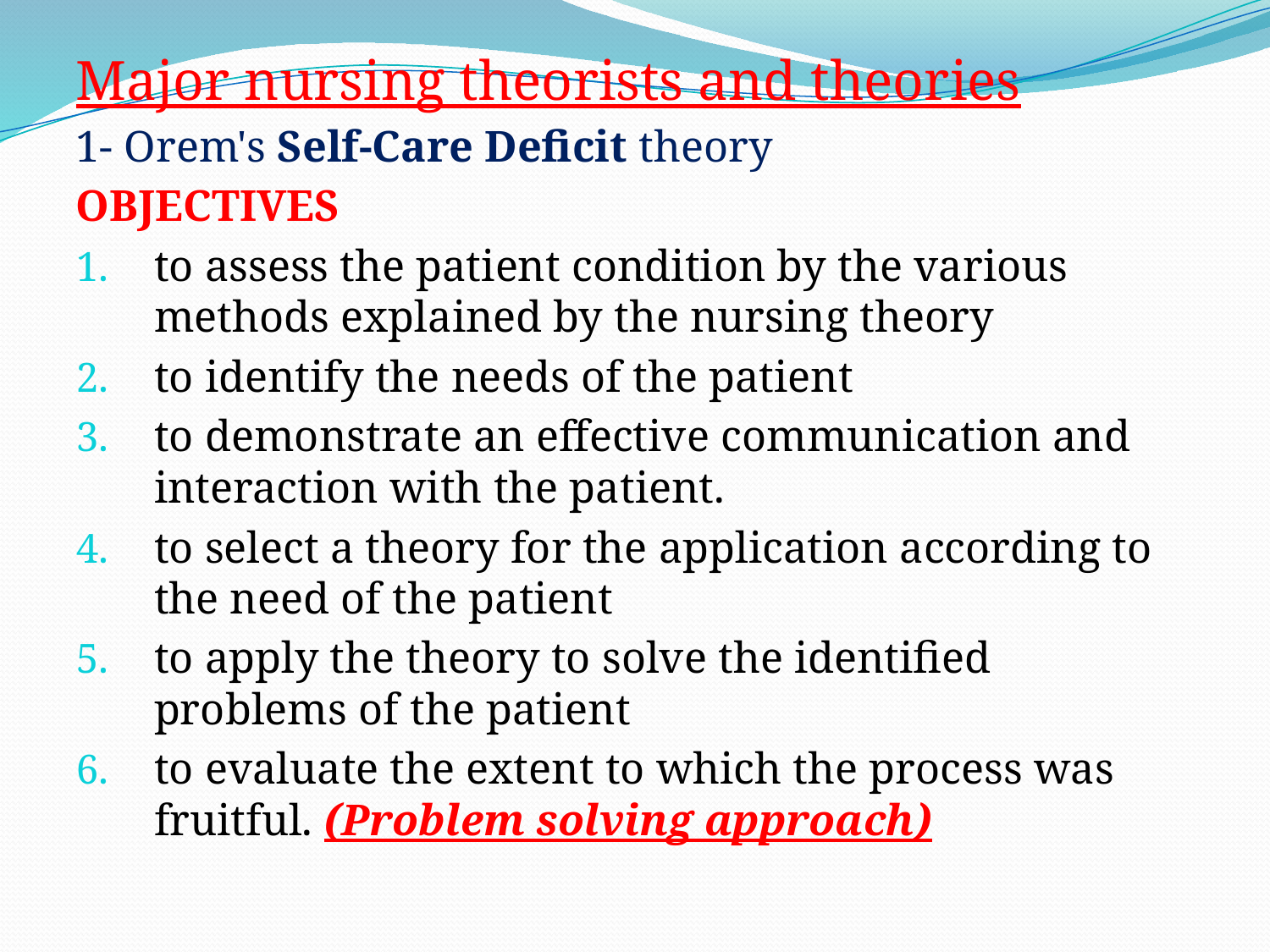

Major nursing theorists and theories
1- Orem's Self-Care Deficit theory
OBJECTIVES
to assess the patient condition by the various methods explained by the nursing theory
to identify the needs of the patient
to demonstrate an effective communication and interaction with the patient.
to select a theory for the application according to the need of the patient
to apply the theory to solve the identified problems of the patient
to evaluate the extent to which the process was fruitful. (Problem solving approach)